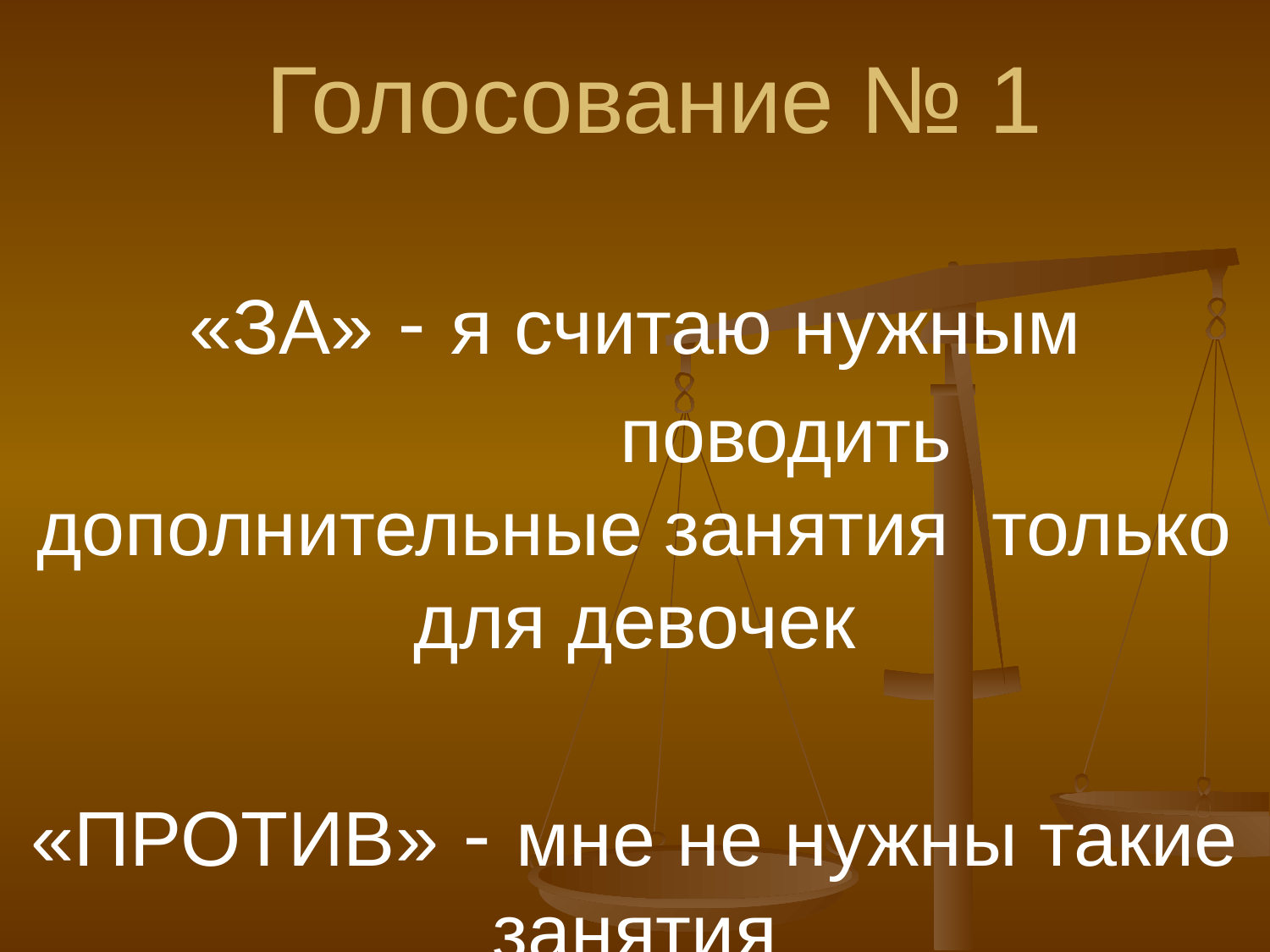

# Голосование № 1

«ЗА» - я считаю нужным
              поводить дополнительные занятия  только для девочек

«ПРОТИВ» - мне не нужны такие занятия